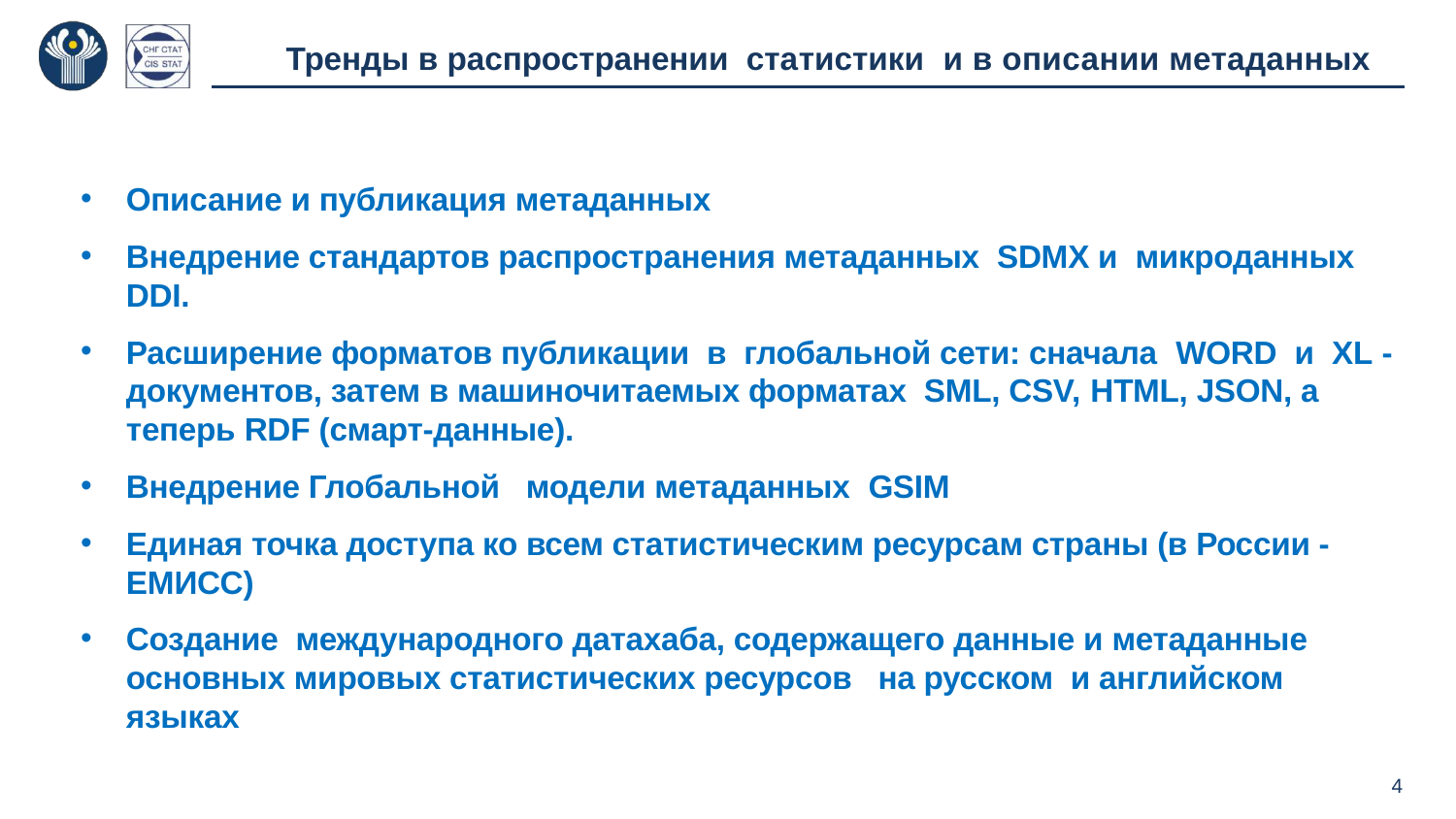

# Тренды в распространении  статистики  и в описании метаданных

Описание и публикация метаданных
Внедрение стандартов распространения метаданных  SDMX и  микроданных DDI.
Расширение форматов публикации  в  глобальной сети: сначала  WORD  и  XL - документов, затем в машиночитаемых форматах  SML, CSV, HTML, JSON, а теперь RDF (смарт-данные).
Внедрение Глобальной   модели метаданных  GSIM
Единая точка доступа ко всем статистическим ресурсам страны (в России - ЕМИСС)
Создание  международного датахаба, содержащего данные и метаданные  основных мировых статистических ресурсов   на русском  и английском  языках

4